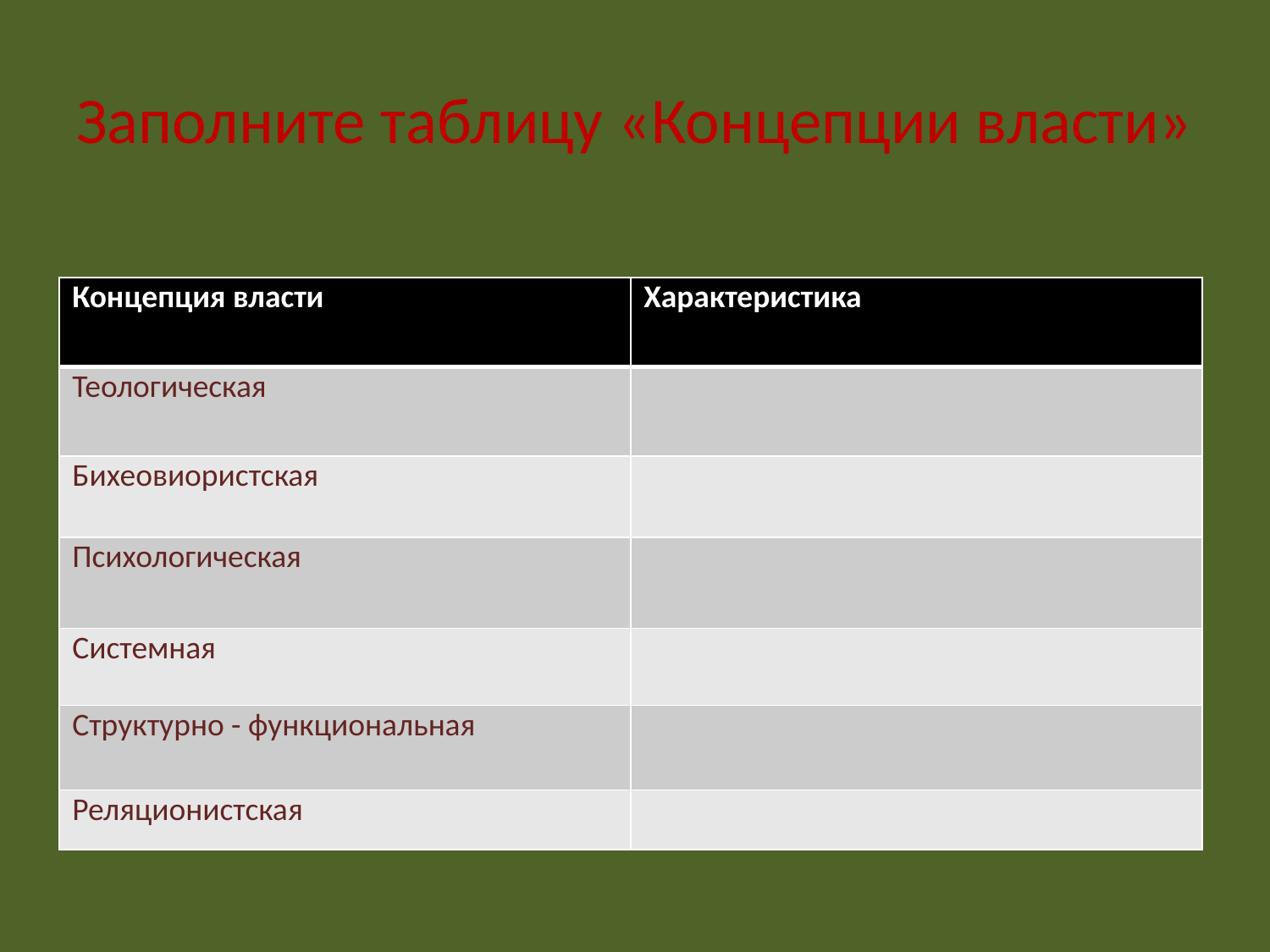

# Заполните таблицу «Концепции власти»
| Концепция власти | Характеристика |
| --- | --- |
| Теологическая |  |
| Бихеовиористская |  |
| Психологическая |  |
| Системная |  |
| Структурно - функциональная |  |
| Реляционистская |  |